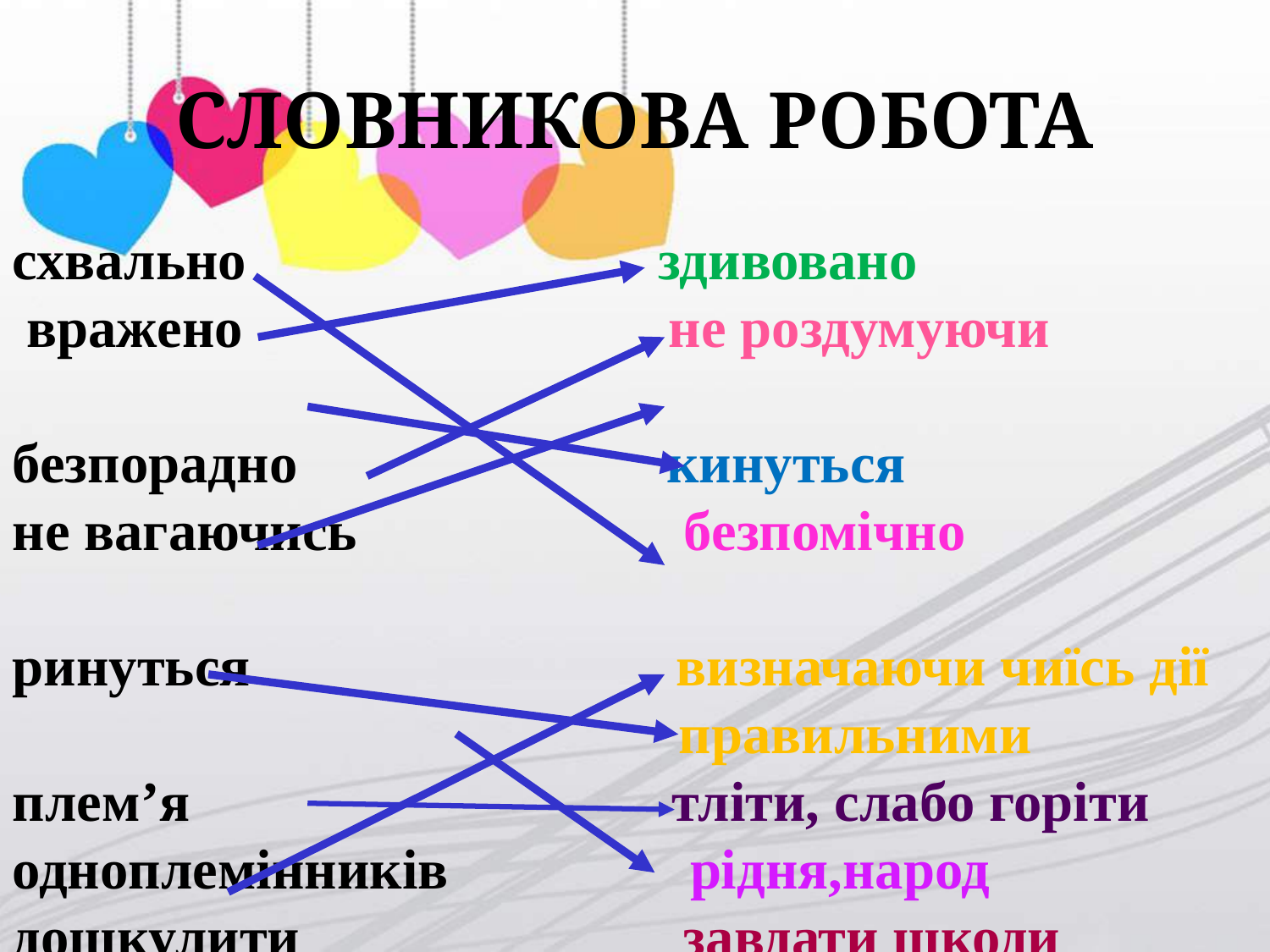

# Словникова робота
схвально                             здивовано
 вражено                              не роздумуючи
безпорадно                          кинуться
не вагаючись                       безпомічно
ринуться                              визначаючи чиїсь дії
                                               правильними
плем’я                                  тліти, слабо горіти
одноплемінників                 рідня,народ
дошкулити                           завдати шкоди
 жевріти                               з одного племені